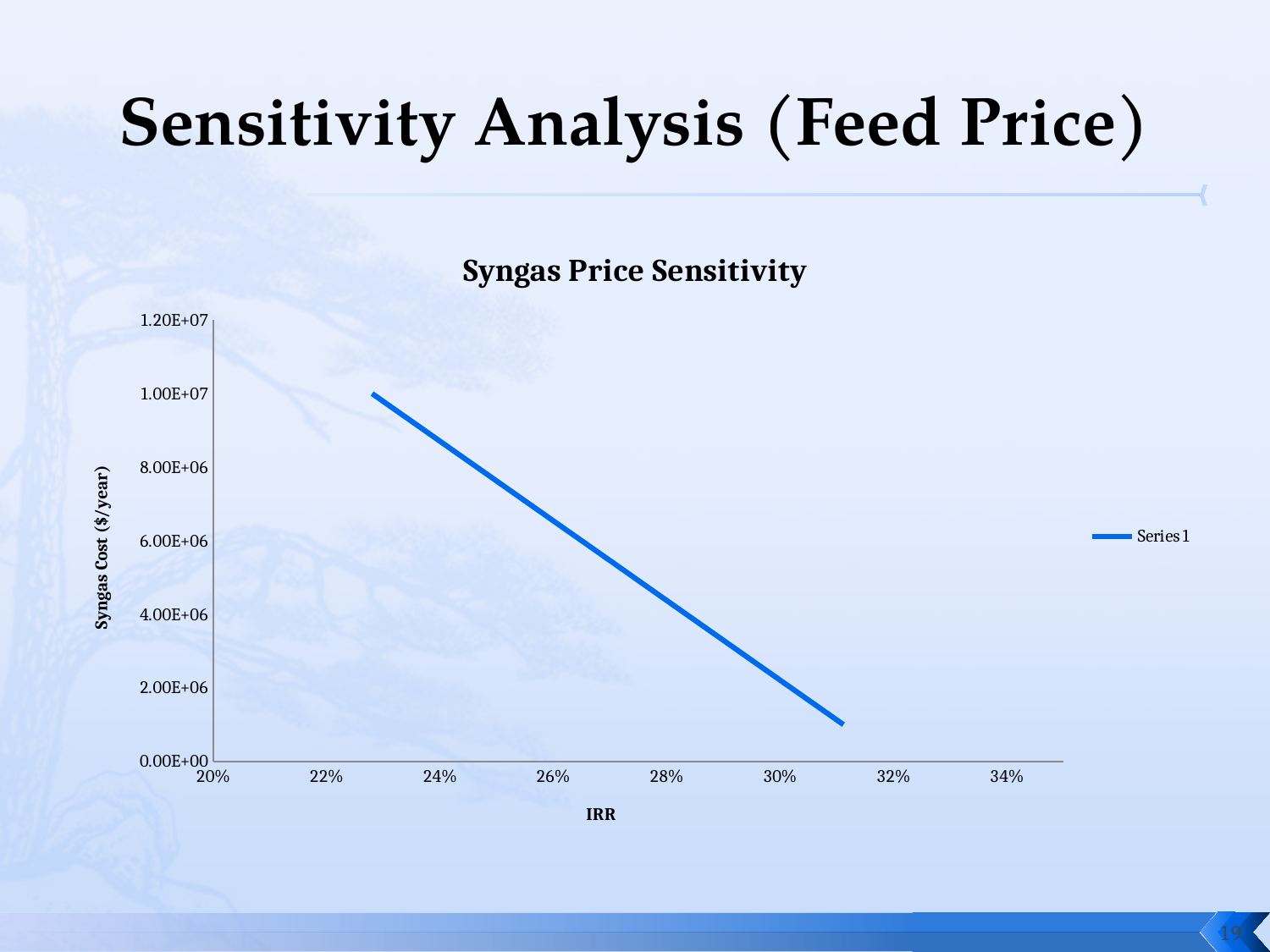

# Sensitivity Analysis (Feed Price)

### Chart: Syngas Price Sensitivity

| Category |  |
|---|---|
19